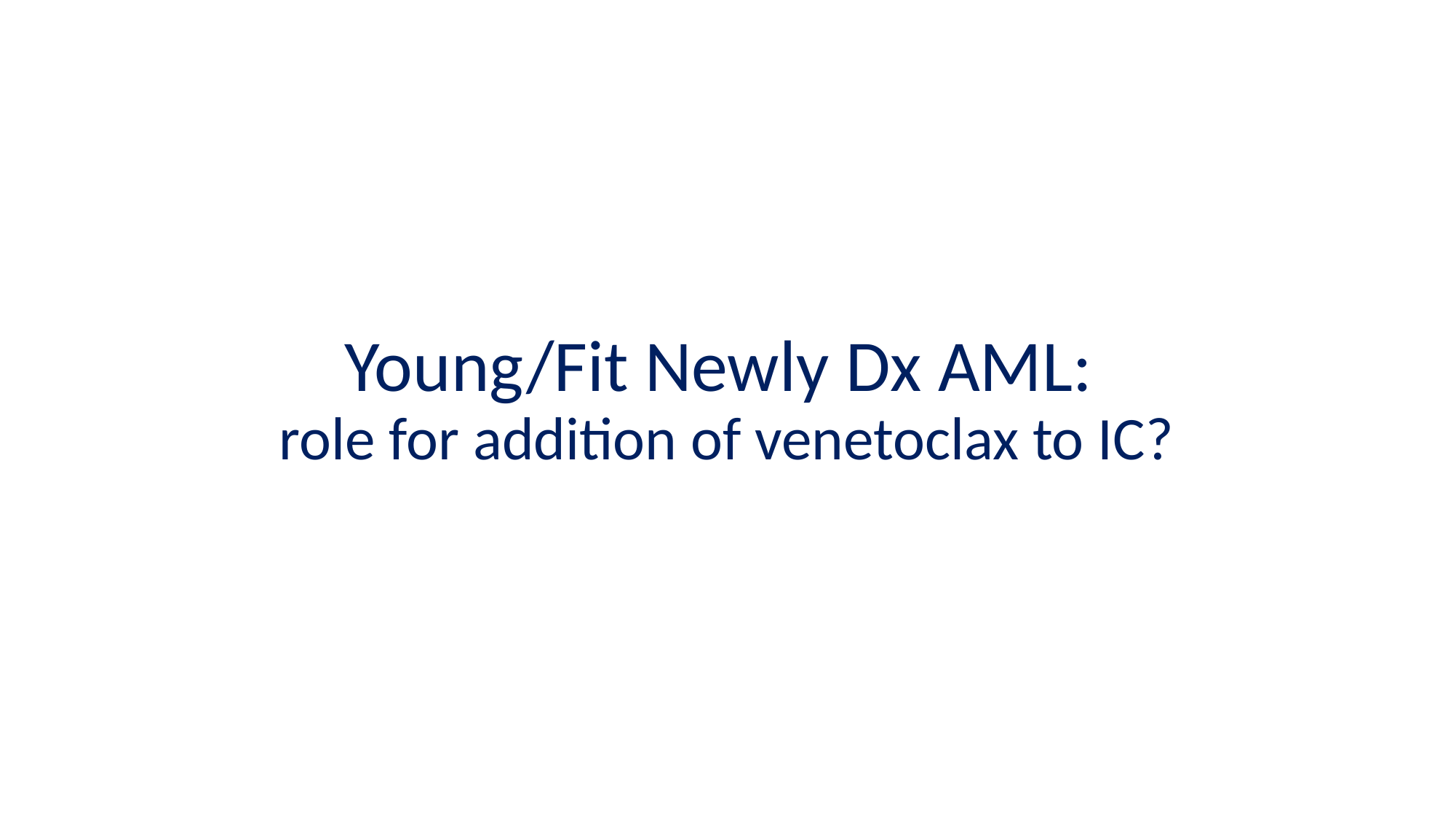

# Young/Fit Newly Dx AML: role for addition of venetoclax to IC?